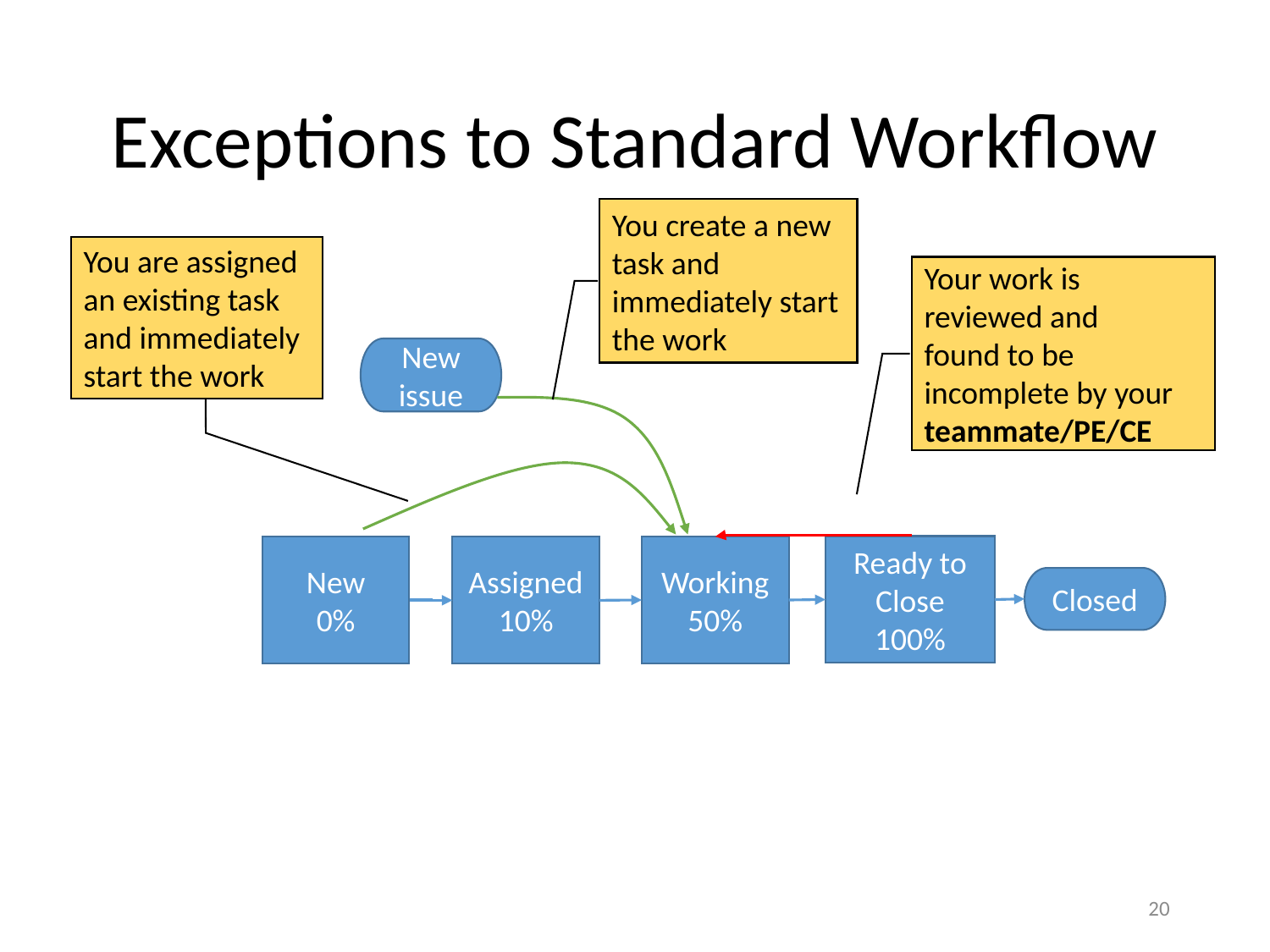

# Exceptions to Standard Workflow
You create a new task and immediately start the work
You are assigned an existing task and immediately start the work
Your work is reviewed and
found to be incomplete by your teammate/PE/CE

New issue
Ready to Close
100%
New
0%
Working
50%
Assigned
10%
Closed

20